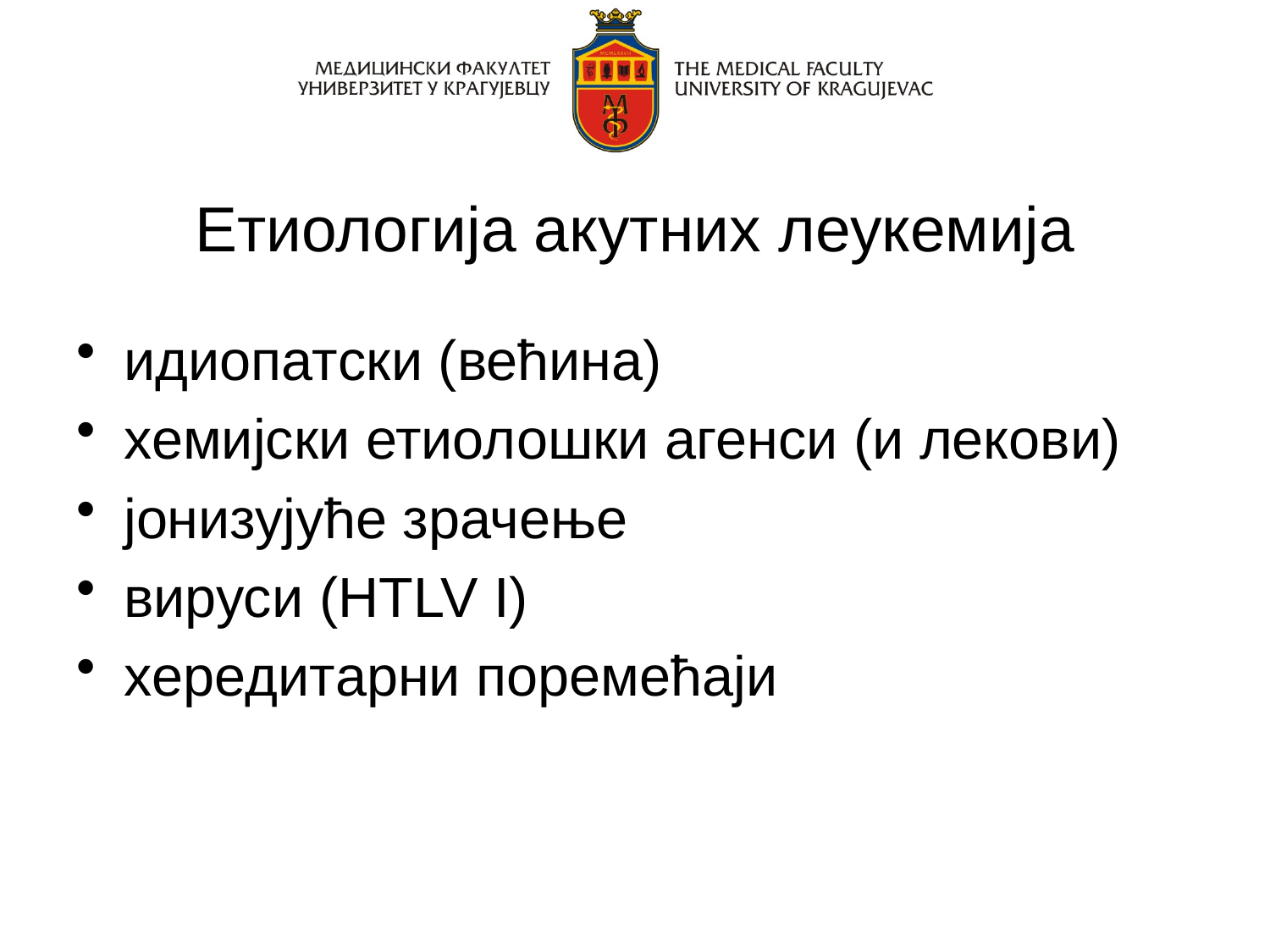

# Етиологија акутних леукемија
идиопатски (већина)
хемијски етиолошки агенси (и лекови)
јонизујуће зрачење
вируси (HTLV I)
хередитарни поремећаји